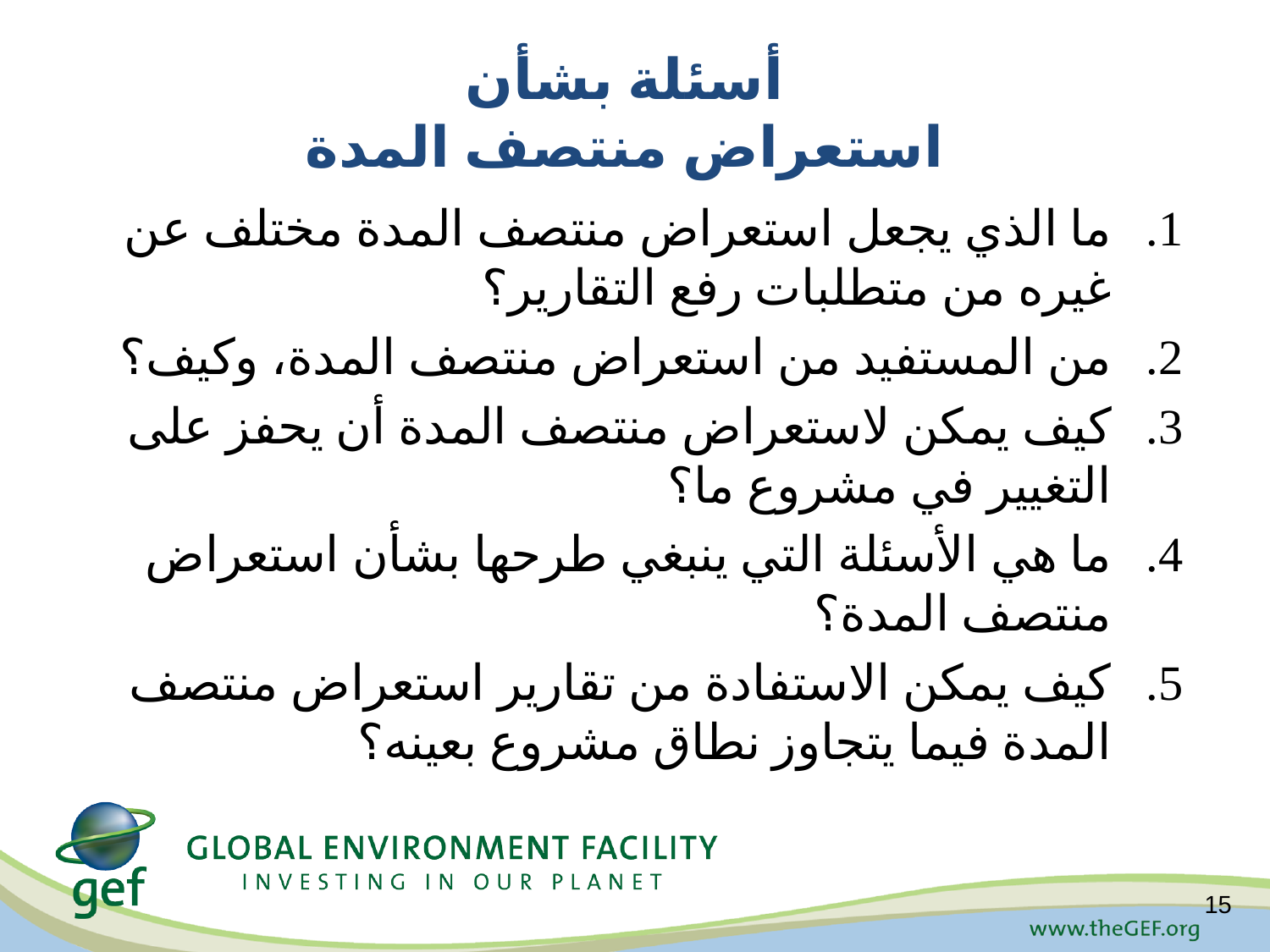

# أسئلة بشأن استعراض منتصف المدة
ما الذي يجعل استعراض منتصف المدة مختلف عن غيره من متطلبات رفع التقارير؟
من المستفيد من استعراض منتصف المدة، وكيف؟
كيف يمكن لاستعراض منتصف المدة أن يحفز على التغيير في مشروع ما؟
ما هي الأسئلة التي ينبغي طرحها بشأن استعراض منتصف المدة؟
كيف يمكن الاستفادة من تقارير استعراض منتصف المدة فيما يتجاوز نطاق مشروع بعينه؟
15